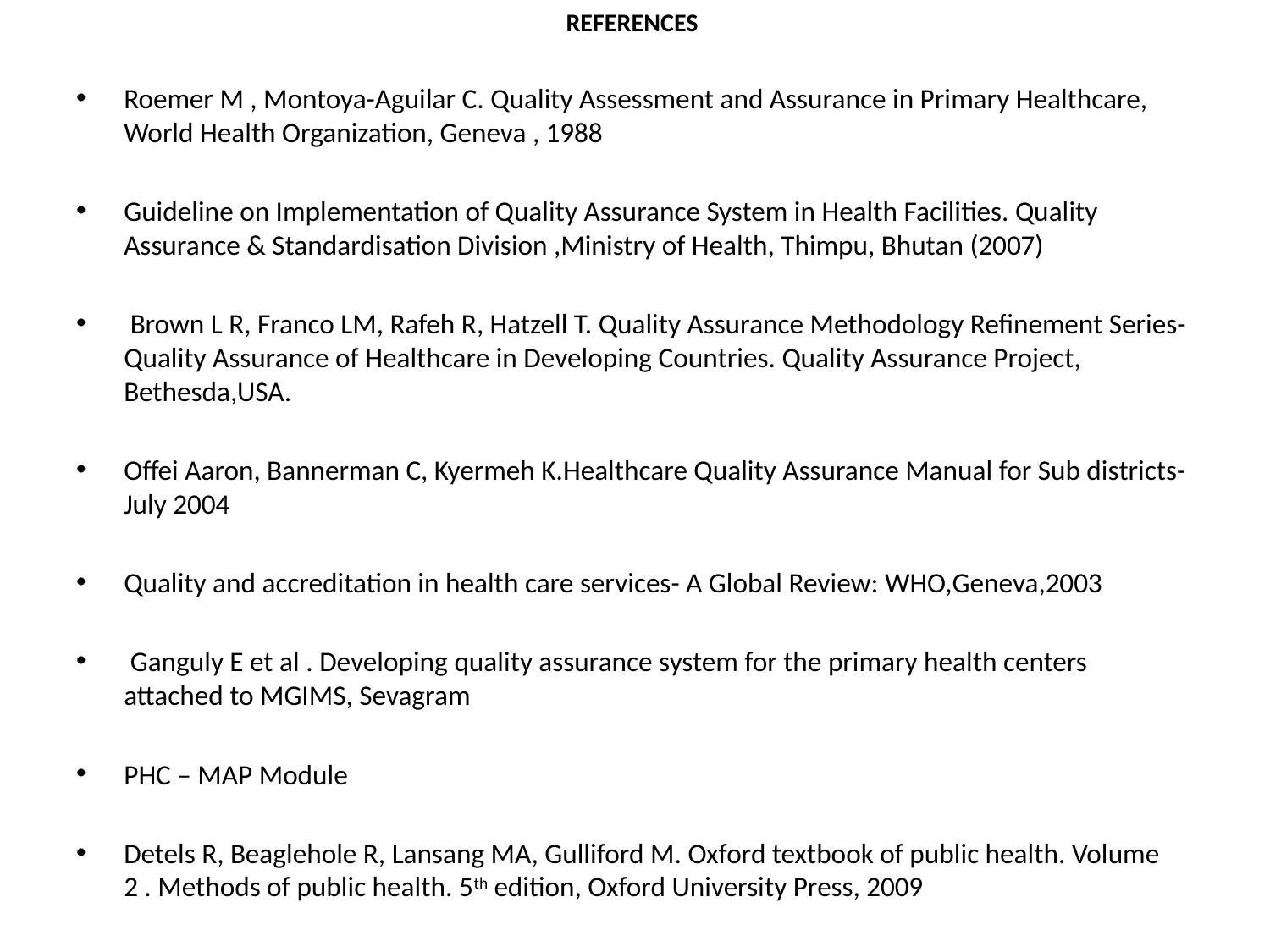

# REFERENCES
Roemer M , Montoya-Aguilar C. Quality Assessment and Assurance in Primary Healthcare, World Health Organization, Geneva , 1988

Guideline on Implementation of Quality Assurance System in Health Facilities. Quality Assurance & Standardisation Division ,Ministry of Health, Thimpu, Bhutan (2007)

 Brown L R, Franco LM, Rafeh R, Hatzell T. Quality Assurance Methodology Refinement Series- Quality Assurance of Healthcare in Developing Countries. Quality Assurance Project, Bethesda,USA.

Offei Aaron, Bannerman C, Kyermeh K.Healthcare Quality Assurance Manual for Sub districts- July 2004

Quality and accreditation in health care services- A Global Review: WHO,Geneva,2003

 Ganguly E et al . Developing quality assurance system for the primary health centers attached to MGIMS, Sevagram

PHC – MAP Module

Detels R, Beaglehole R, Lansang MA, Gulliford M. Oxford textbook of public health. Volume 2 . Methods of public health. 5th edition, Oxford University Press, 2009